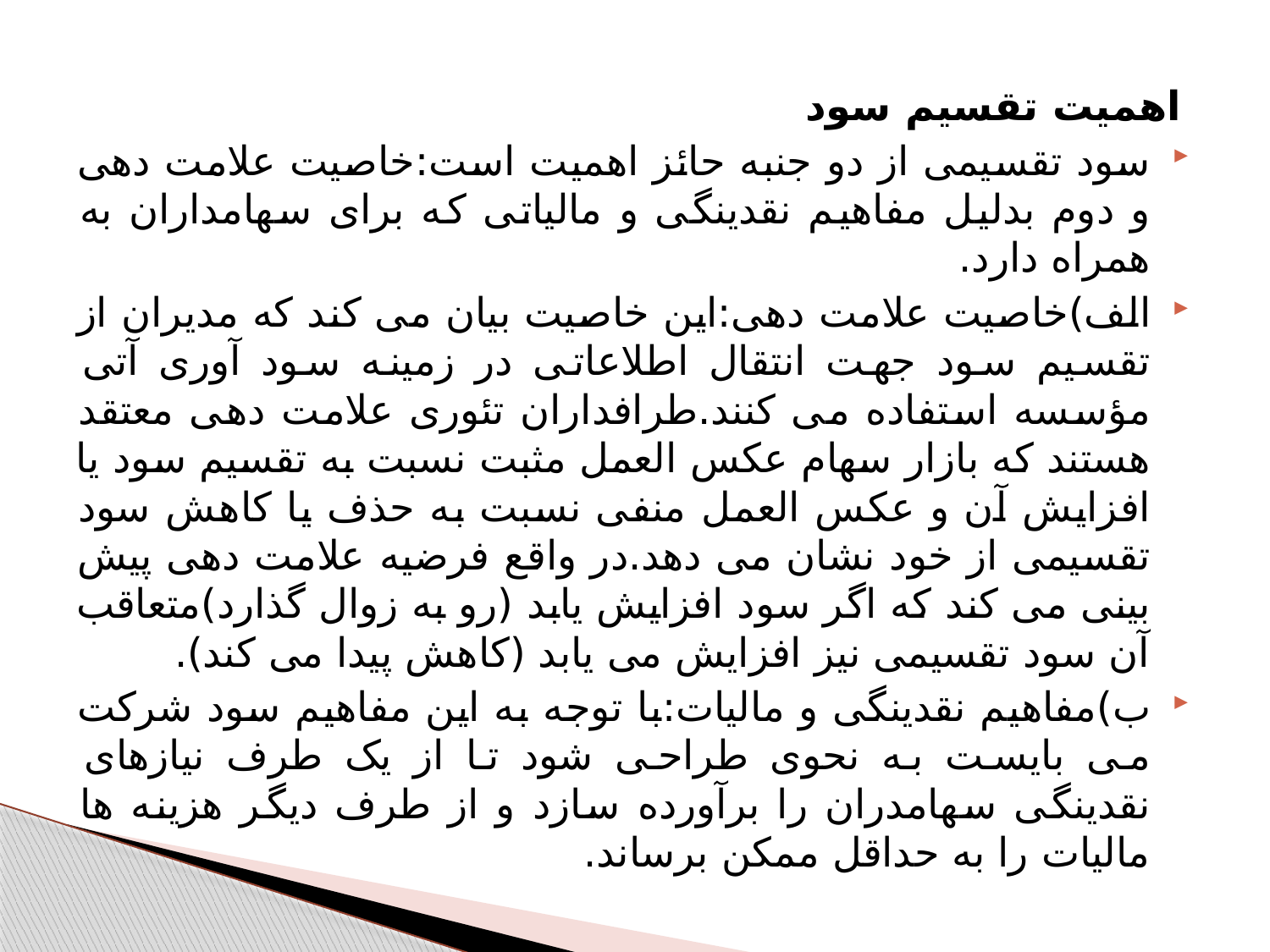

اهمیت تقسیم سود
سود تقسیمی از دو جنبه حائز اهمیت است:خاصیت علامت دهی و دوم بدلیل مفاهیم نقدینگی و مالیاتی که برای سهامداران به همراه دارد.
الف)خاصیت علامت دهی:این خاصیت بیان می کند که مدیران از تقسیم سود جهت انتقال اطلاعاتی در زمینه سود آوری آتی مؤسسه استفاده می کنند.طرافداران تئوری علامت دهی معتقد هستند که بازار سهام عکس العمل مثبت نسبت به تقسیم سود یا افزایش آن و عکس العمل منفی نسبت به حذف یا کاهش سود تقسیمی از خود نشان می دهد.در واقع فرضیه علامت دهی پیش بینی می کند که اگر سود افزایش یابد (رو به زوال گذارد)متعاقب آن سود تقسیمی نیز افزایش می یابد (کاهش پیدا می کند).
ب)مفاهیم نقدینگی و مالیات:با توجه به این مفاهیم سود شرکت می بایست به نحوی طراحی شود تا از یک طرف نیازهای نقدینگی سهامدران را برآورده سازد و از طرف دیگر هزینه ها مالیات را به حداقل ممکن برساند.